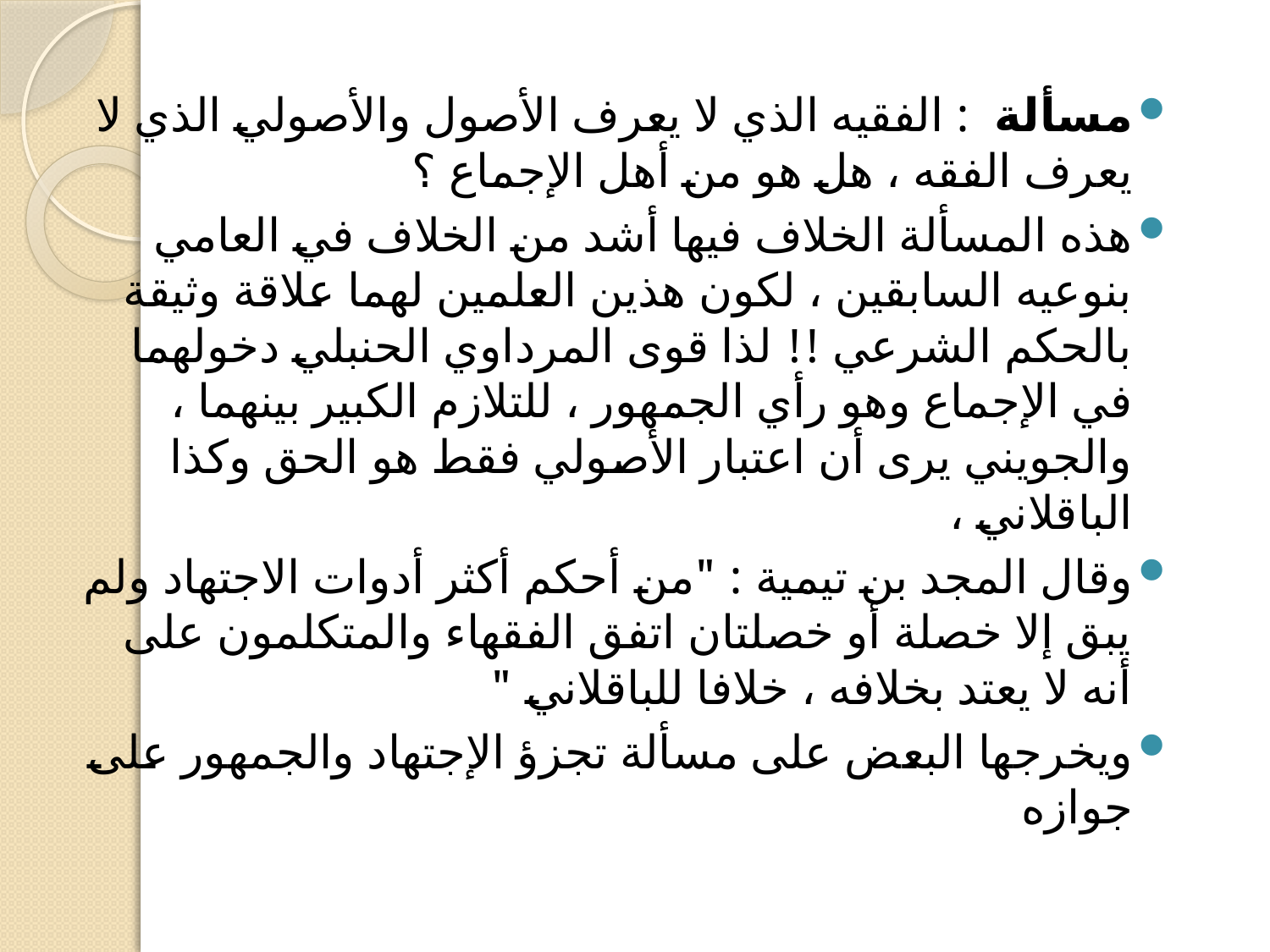

مسألة  : الفقيه الذي لا يعرف الأصول والأصولي الذي لا يعرف الفقه ، هل هو من أهل الإجماع ؟
هذه المسألة الخلاف فيها أشد من الخلاف في العامي بنوعيه السابقين ، لكون هذين العلمين لهما علاقة وثيقة بالحكم الشرعي !! لذا قوى المرداوي الحنبلي دخولهما في الإجماع وهو رأي الجمهور ، للتلازم الكبير بينهما ، والجويني يرى أن اعتبار الأصولي فقط هو الحق وكذا الباقلاني ،
وقال المجد بن تيمية : "من أحكم أكثر أدوات الاجتهاد ولم يبق إلا خصلة أو خصلتان اتفق الفقهاء والمتكلمون على أنه لا يعتد بخلافه ، خلافا للباقلاني "
ويخرجها البعض على مسألة تجزؤ الإجتهاد والجمهور على جوازه